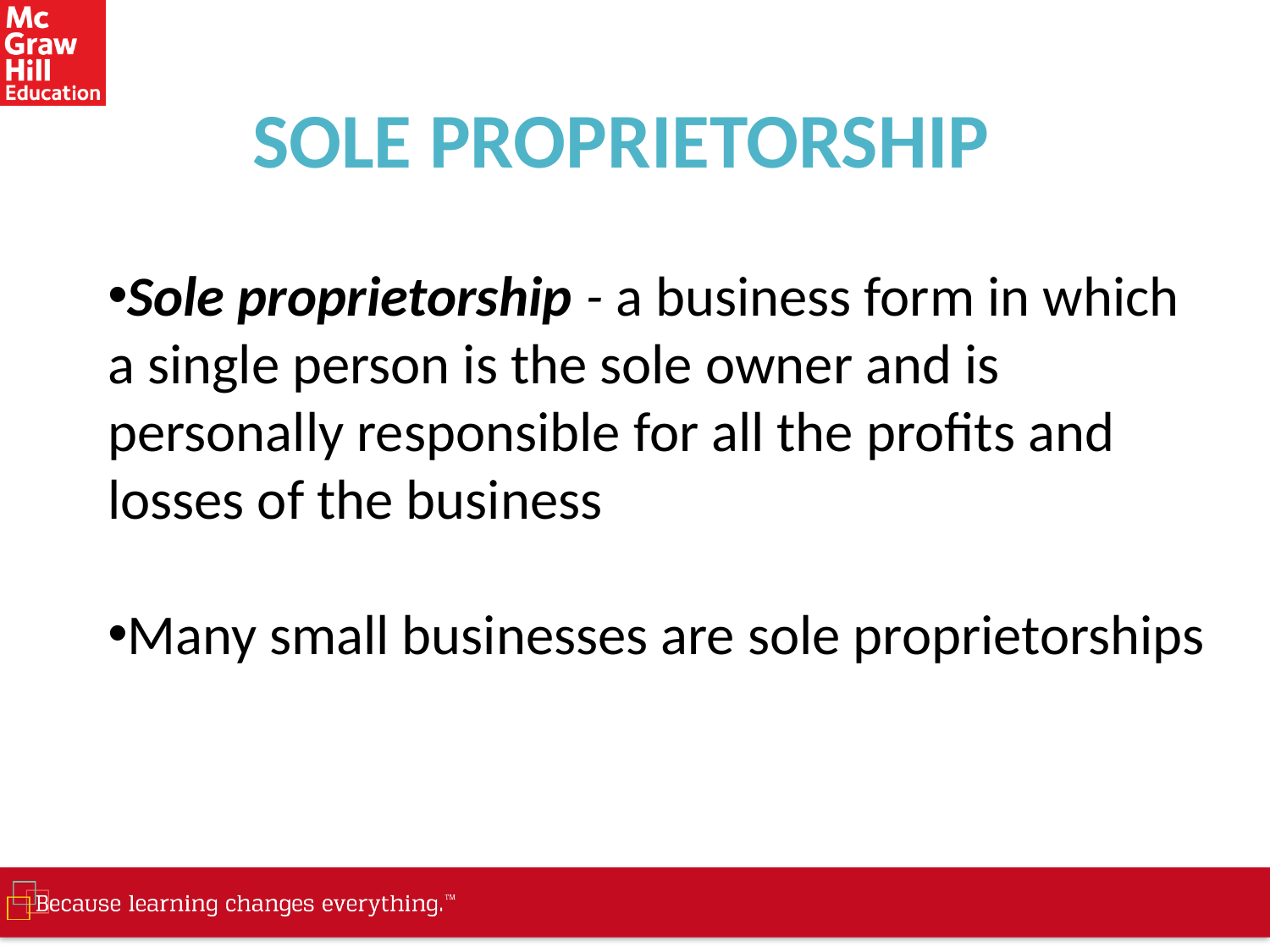

# SOLE PROPRIETORSHIP
Sole proprietorship - a business form in which a single person is the sole owner and is personally responsible for all the profits and losses of the business

Many small businesses are sole proprietorships